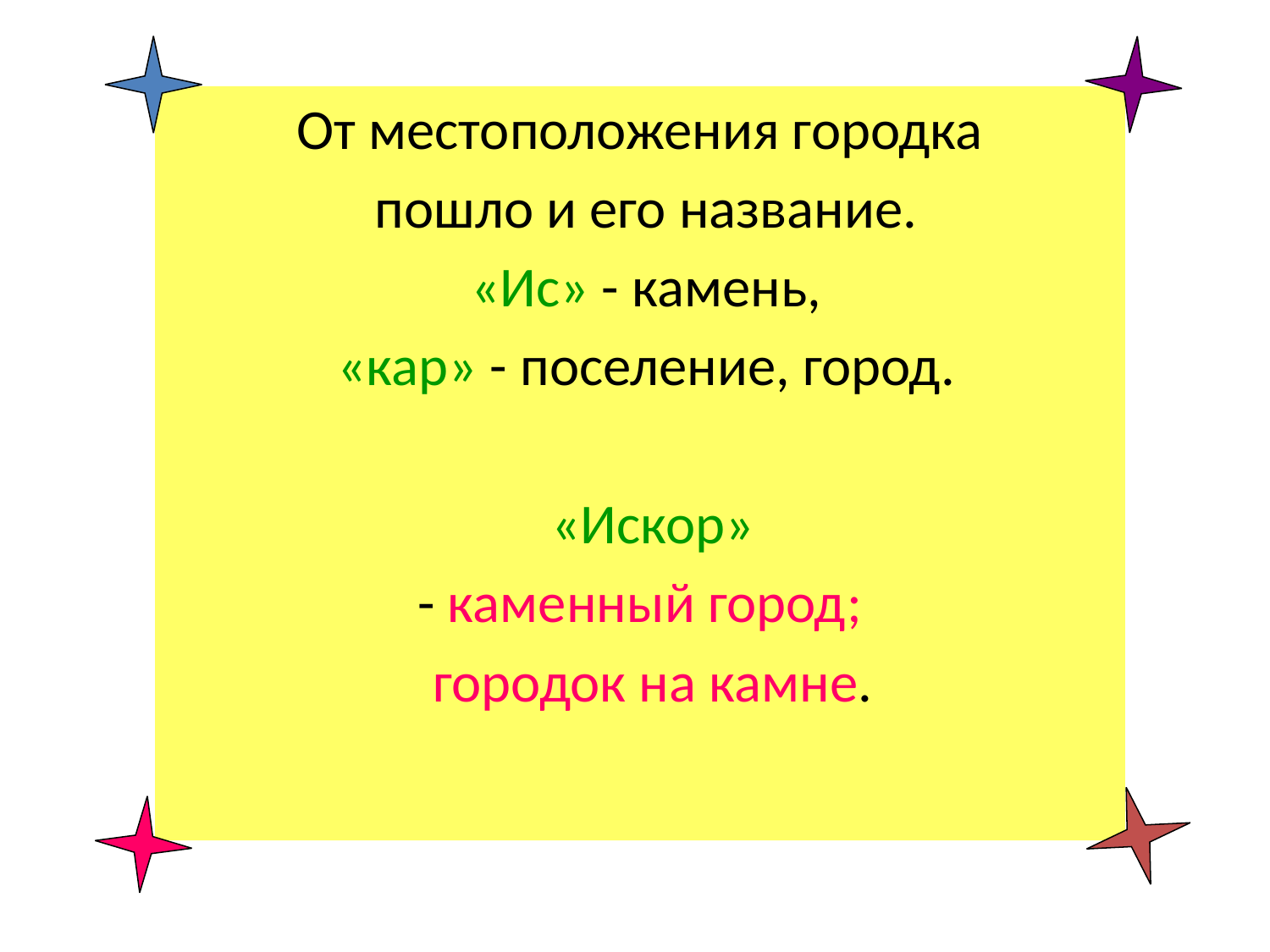

От местоположения городка
 пошло и его название.
  «Ис» - камень,
 «кар» - поселение, город.

   «Искор»
- каменный город;
   городок на камне.